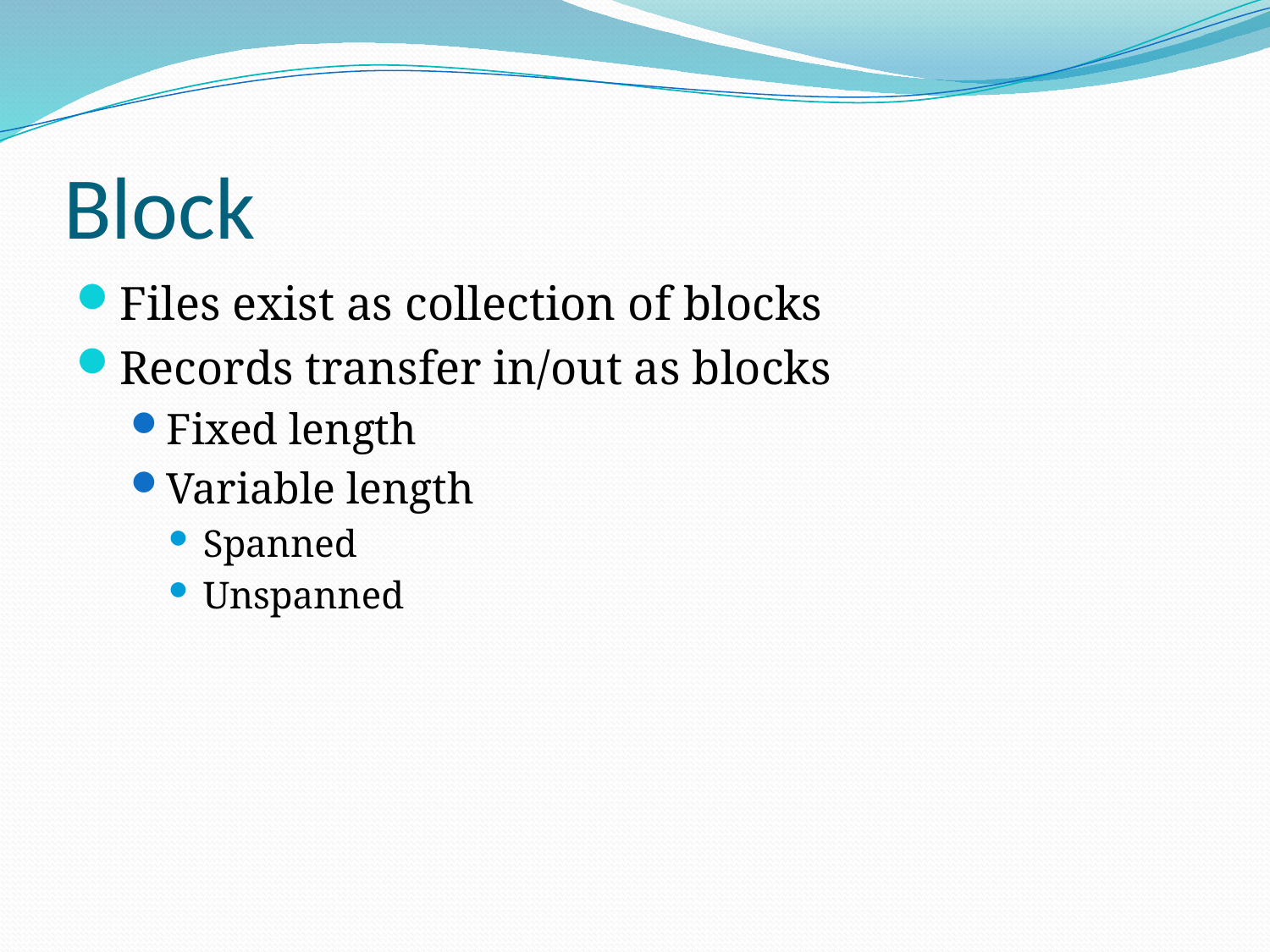

# Block
Files exist as collection of blocks
Records transfer in/out as blocks
Fixed length
Variable length
Spanned
Unspanned